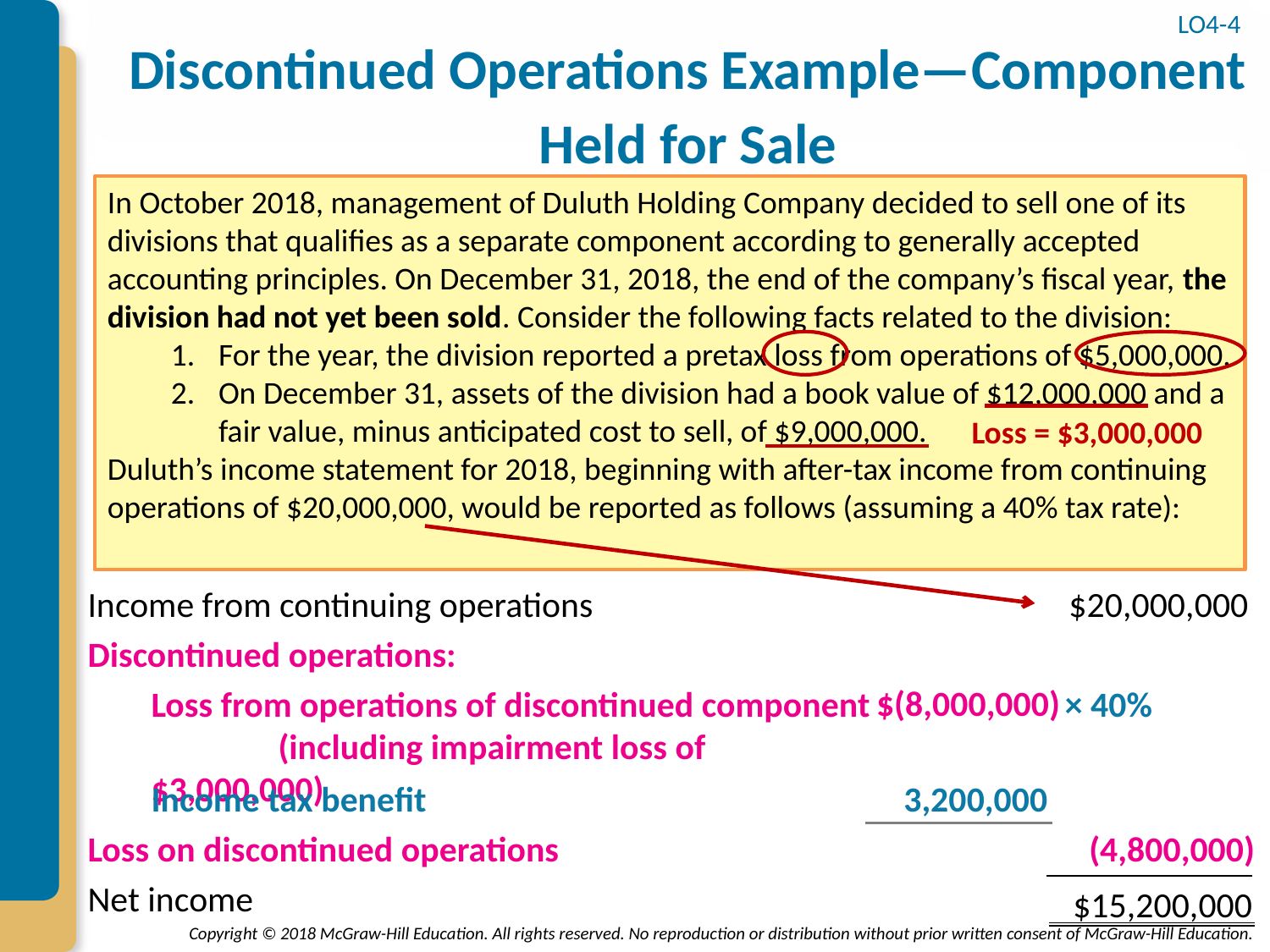

# Discontinued Operations Example—Component Held for Sale
LO4-4

In October 2018, management of Duluth Holding Company decided to sell one of its divisions that qualifies as a separate component according to generally accepted accounting principles. On December 31, 2018, the end of the company’s fiscal year, the division had not yet been sold. Consider the following facts related to the division:
For the year, the division reported a pretax loss from operations of $5,000,000.
On December 31, assets of the division had a book value of $12,000,000 and a fair value, minus anticipated cost to sell, of $9,000,000.
Duluth’s income statement for 2018, beginning with after-tax income from continuing operations of $20,000,000, would be reported as follows (assuming a 40% tax rate):

Loss = $3,000,000
Income from continuing operations
$20,000,000
Discontinued operations:
$(8,000,000)
Loss from operations of discontinued component
	(including impairment loss of $3,000,000)
× 40%
Income tax benefit
3,200,000
Loss on discontinued operations
(4,800,000)
Net income
$15,200,000